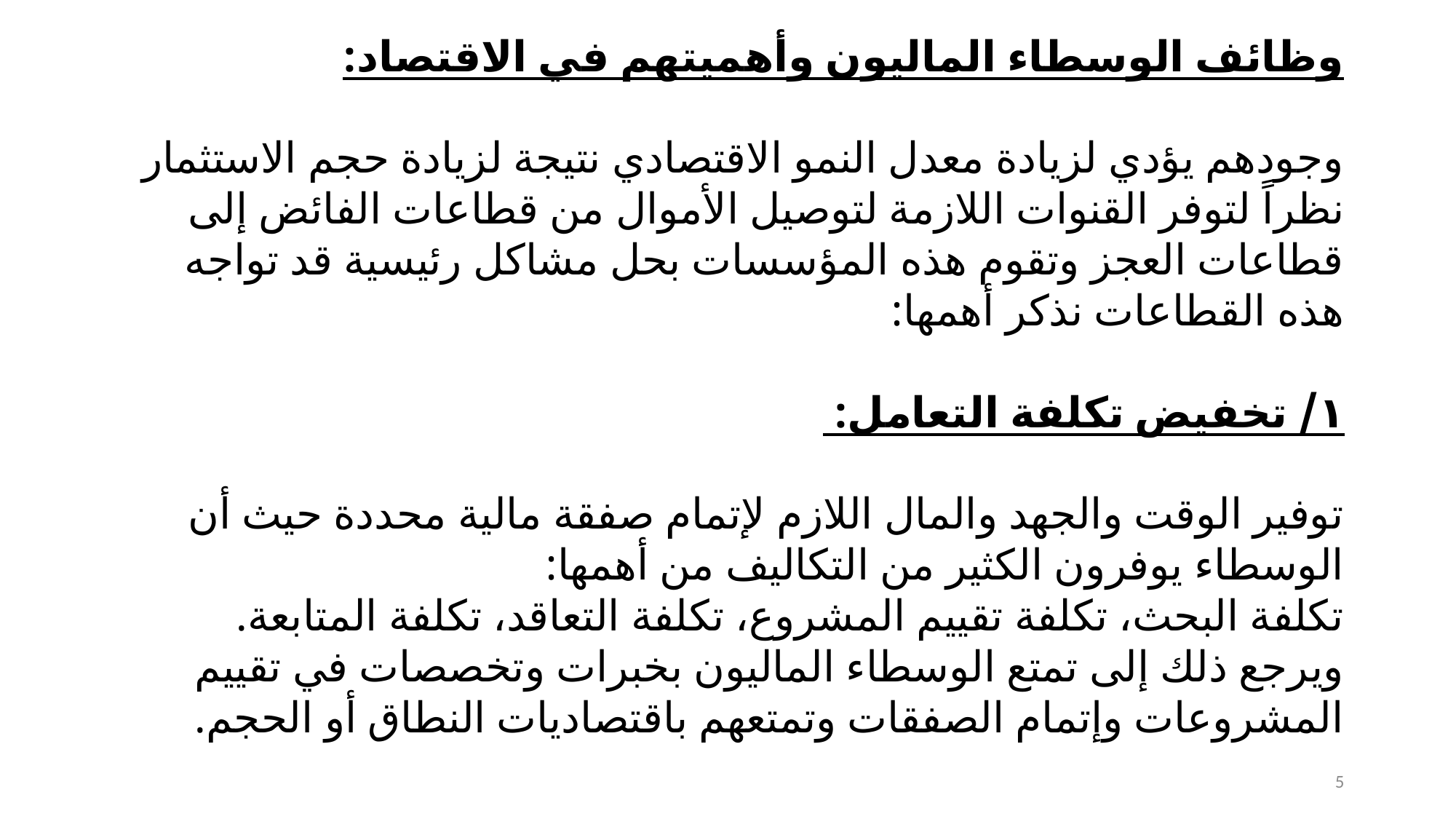

وظائف الوسطاء الماليون وأهميتهم في الاقتصاد:

وجودهم يؤدي لزيادة معدل النمو الاقتصادي نتيجة لزيادة حجم الاستثمار نظراً لتوفر القنوات اللازمة لتوصيل الأموال من قطاعات الفائض إلى قطاعات العجز وتقوم هذه المؤسسات بحل مشاكل رئيسية قد تواجه هذه القطاعات نذكر أهمها:

١/ تخفيض تكلفة التعامل:

توفير الوقت والجهد والمال اللازم لإتمام صفقة مالية محددة حيث أن الوسطاء يوفرون الكثير من التكاليف من أهمها:
تكلفة البحث، تكلفة تقييم المشروع، تكلفة التعاقد، تكلفة المتابعة.
ويرجع ذلك إلى تمتع الوسطاء الماليون بخبرات وتخصصات في تقييم المشروعات وإتمام الصفقات وتمتعهم باقتصاديات النطاق أو الحجم.

5